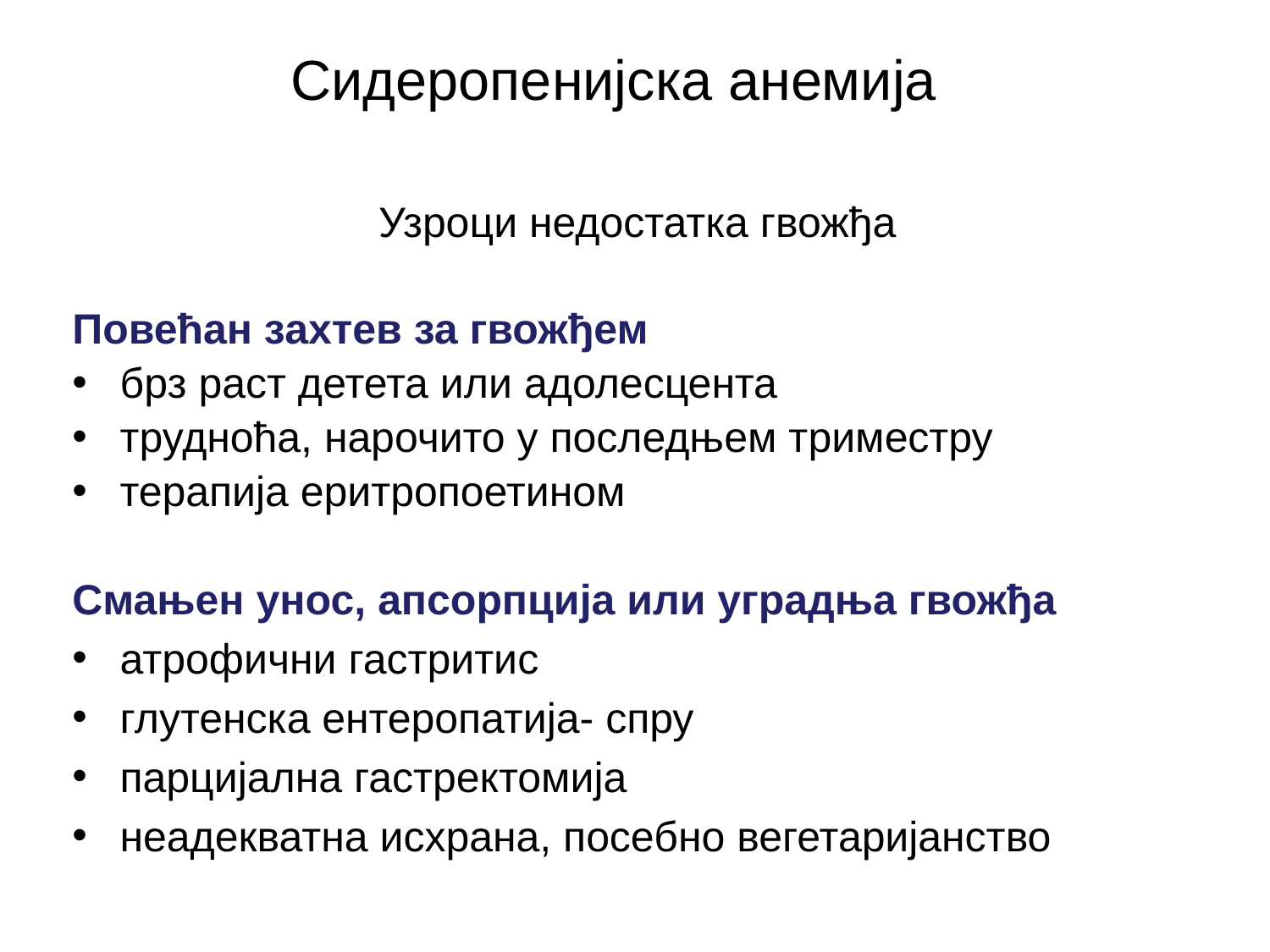

# Сидеропенијска анемија
  Узроци недостатка гвожђа
Повећан захтев за гвожђем
брз раст детета или адолесцента
трудноћа, нарочито у последњем триместру
терапија еритропоетином

Смањен унос, апсорпција или уградња гвожђа
атрофични гастритис
глутенска ентеропатија- спру
парцијална гастректомија
неадекватна исхрана, посебно вегетаријанство